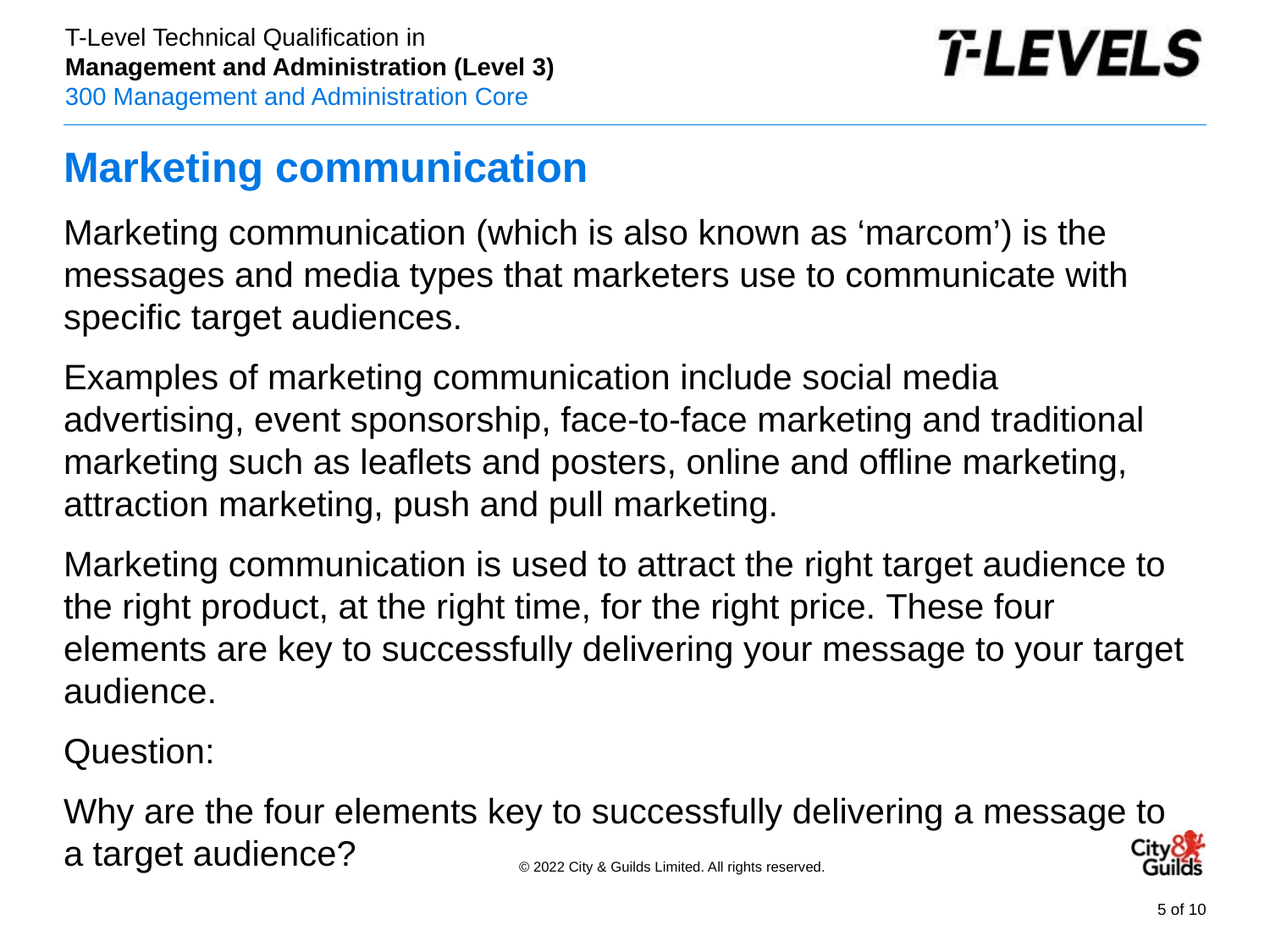

# Marketing communication
Marketing communication (which is also known as ‘marcom’) is the messages and media types that marketers use to communicate with specific target audiences.
Examples of marketing communication include social media advertising, event sponsorship, face-to-face marketing and traditional marketing such as leaflets and posters, online and offline marketing, attraction marketing, push and pull marketing.
Marketing communication is used to attract the right target audience to the right product, at the right time, for the right price. These four elements are key to successfully delivering your message to your target audience.
Question:
Why are the four elements key to successfully delivering a message to a target audience?